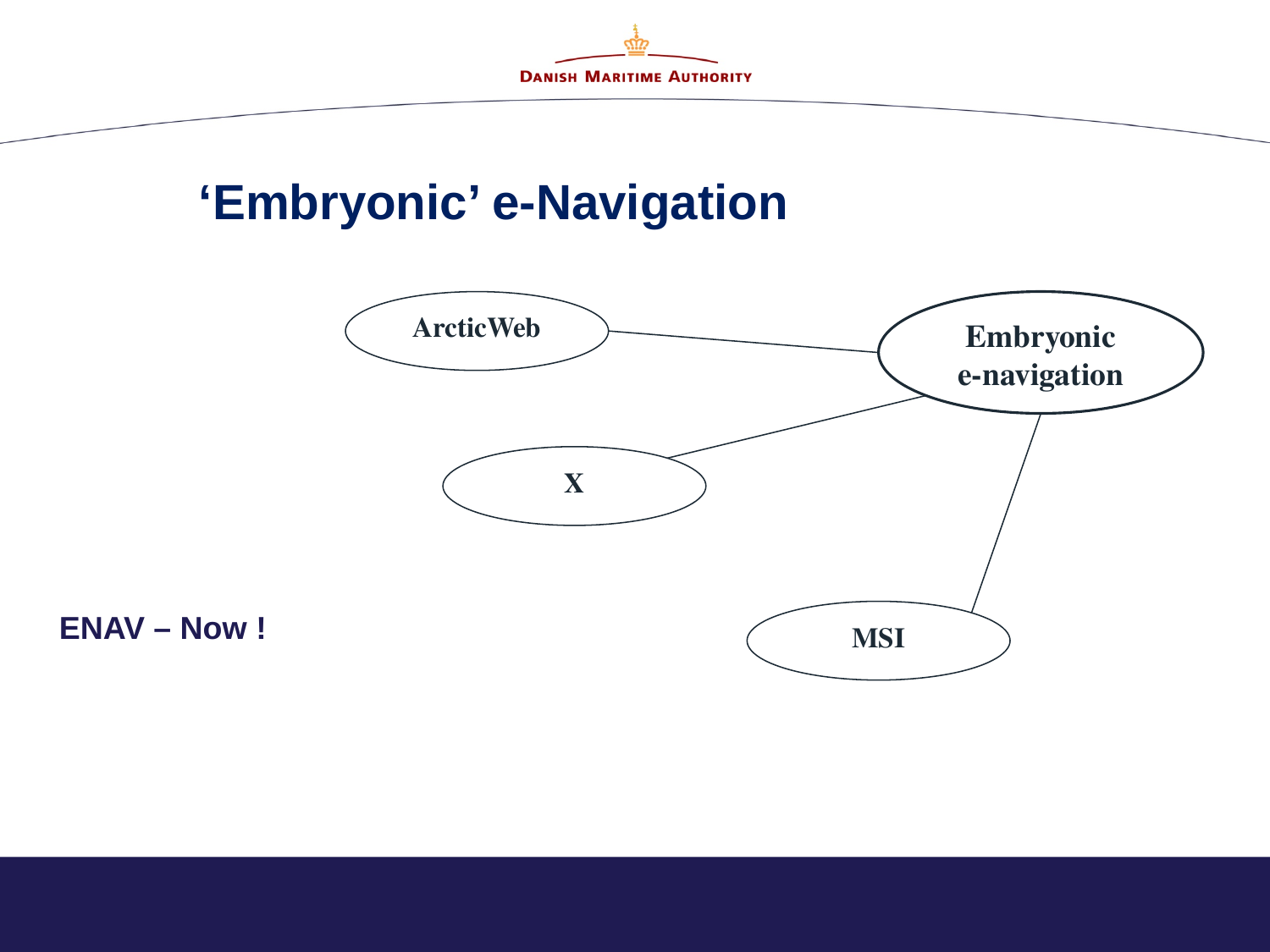

‘Embryonic’ e-Navigation
ArcticWeb

Embryonic
e-navigation
X

ENAV – Now !

MSI